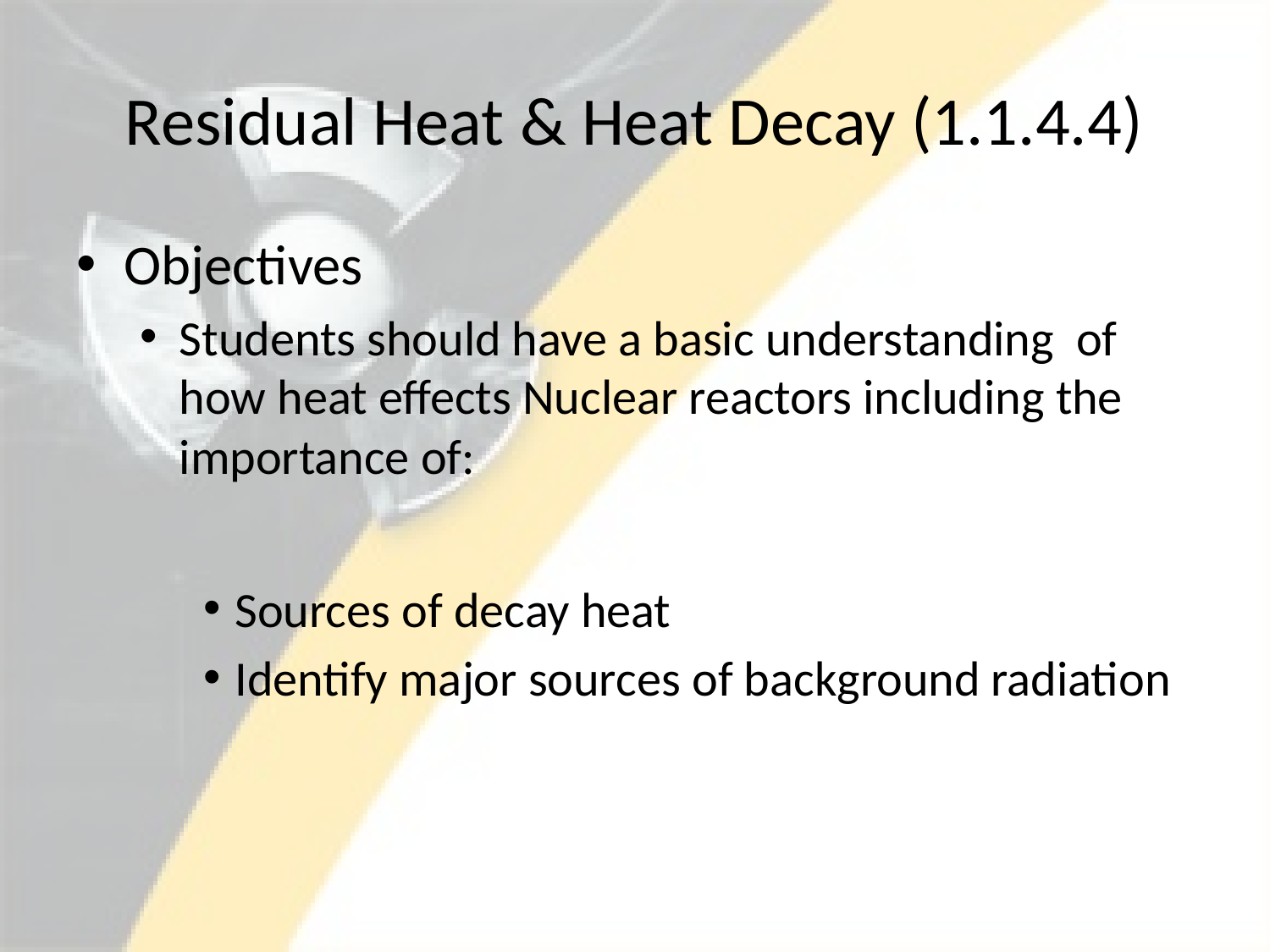

# Residual Heat & Heat Decay (1.1.4.4)
Objectives
Students should have a basic understanding  of how heat effects Nuclear reactors including the importance of:

Sources of decay heat
Identify major sources of background radiation